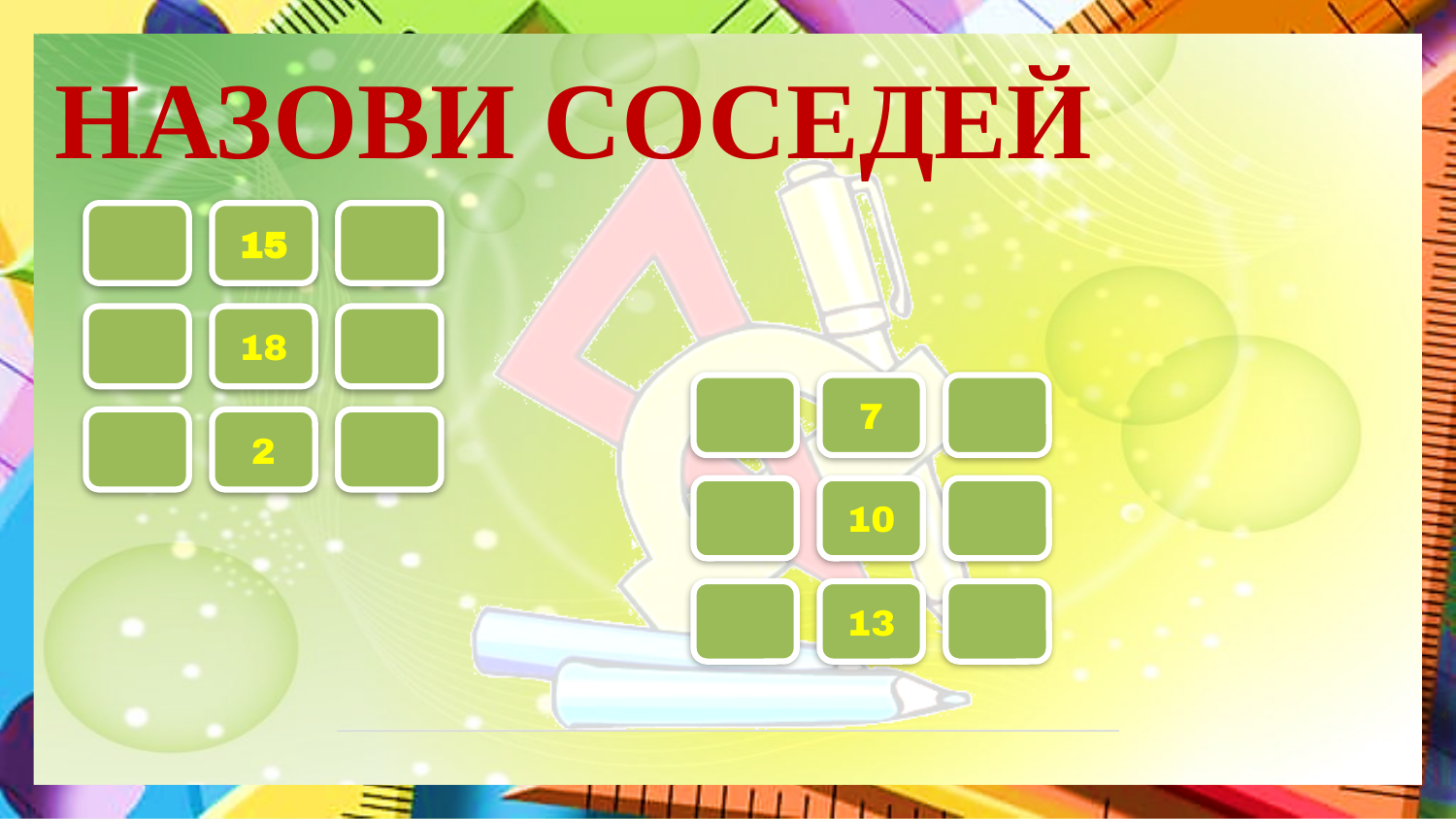

НАЗОВИ СОСЕДЕЙ

15

18

7

2

10

13